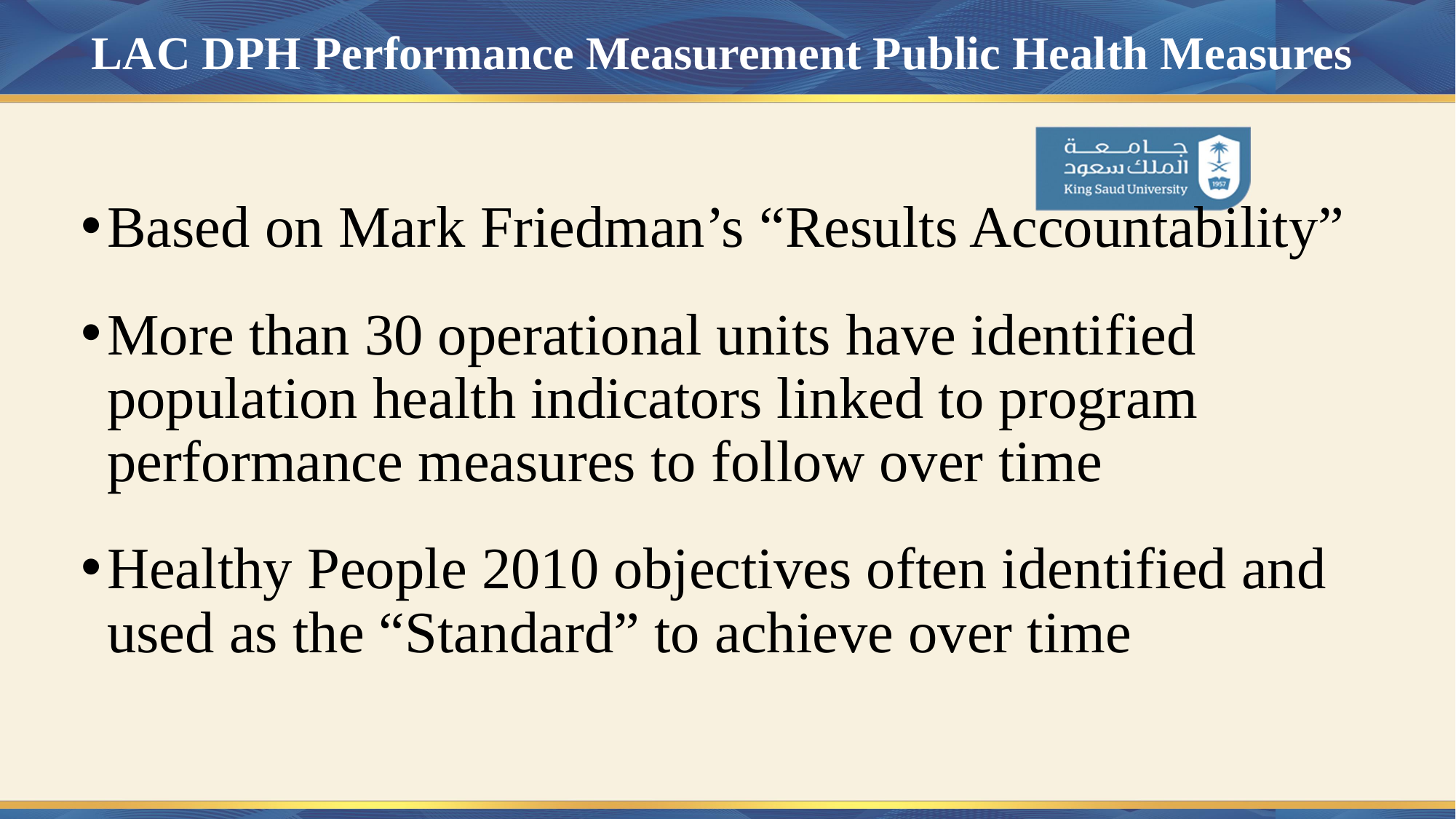

# LAC DPH Performance Measurement Public Health Measures
Based on Mark Friedman’s “Results Accountability”

More than 30 operational units have identified population health indicators linked to program performance measures to follow over time

Healthy People 2010 objectives often identified and used as the “Standard” to achieve over time